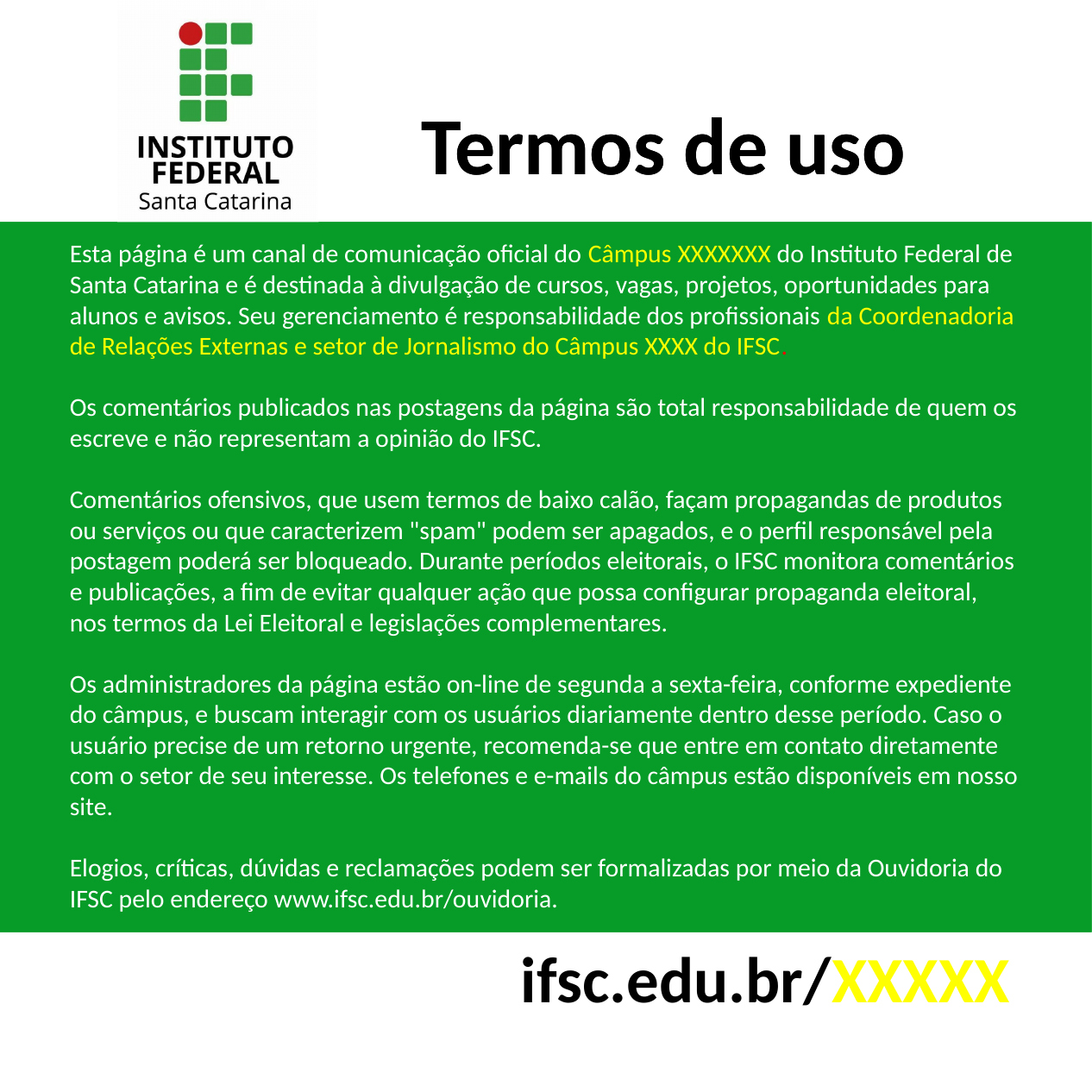

Esta página é um canal de comunicação oficial do Câmpus XXXXXXX do Instituto Federal de Santa Catarina e é destinada à divulgação de cursos, vagas, projetos, oportunidades para alunos e avisos. Seu gerenciamento é responsabilidade dos profissionais da Coordenadoria de Relações Externas e setor de Jornalismo do Câmpus XXXX do IFSC.

Os comentários publicados nas postagens da página são total responsabilidade de quem os escreve e não representam a opinião do IFSC.

Comentários ofensivos, que usem termos de baixo calão, façam propagandas de produtos ou serviços ou que caracterizem "spam" podem ser apagados, e o perfil responsável pela postagem poderá ser bloqueado. Durante períodos eleitorais, o IFSC monitora comentários e publicações, a fim de evitar qualquer ação que possa configurar propaganda eleitoral, nos termos da Lei Eleitoral e legislações complementares.

Os administradores da página estão on-line de segunda a sexta-feira, conforme expediente do câmpus, e buscam interagir com os usuários diariamente dentro desse período. Caso o usuário precise de um retorno urgente, recomenda-se que entre em contato diretamente com o setor de seu interesse. Os telefones e e-mails do câmpus estão disponíveis em nosso site.

Elogios, críticas, dúvidas e reclamações podem ser formalizadas por meio da Ouvidoria do IFSC pelo endereço www.ifsc.edu.br/ouvidoria.
ifsc.edu.br/XXXXX